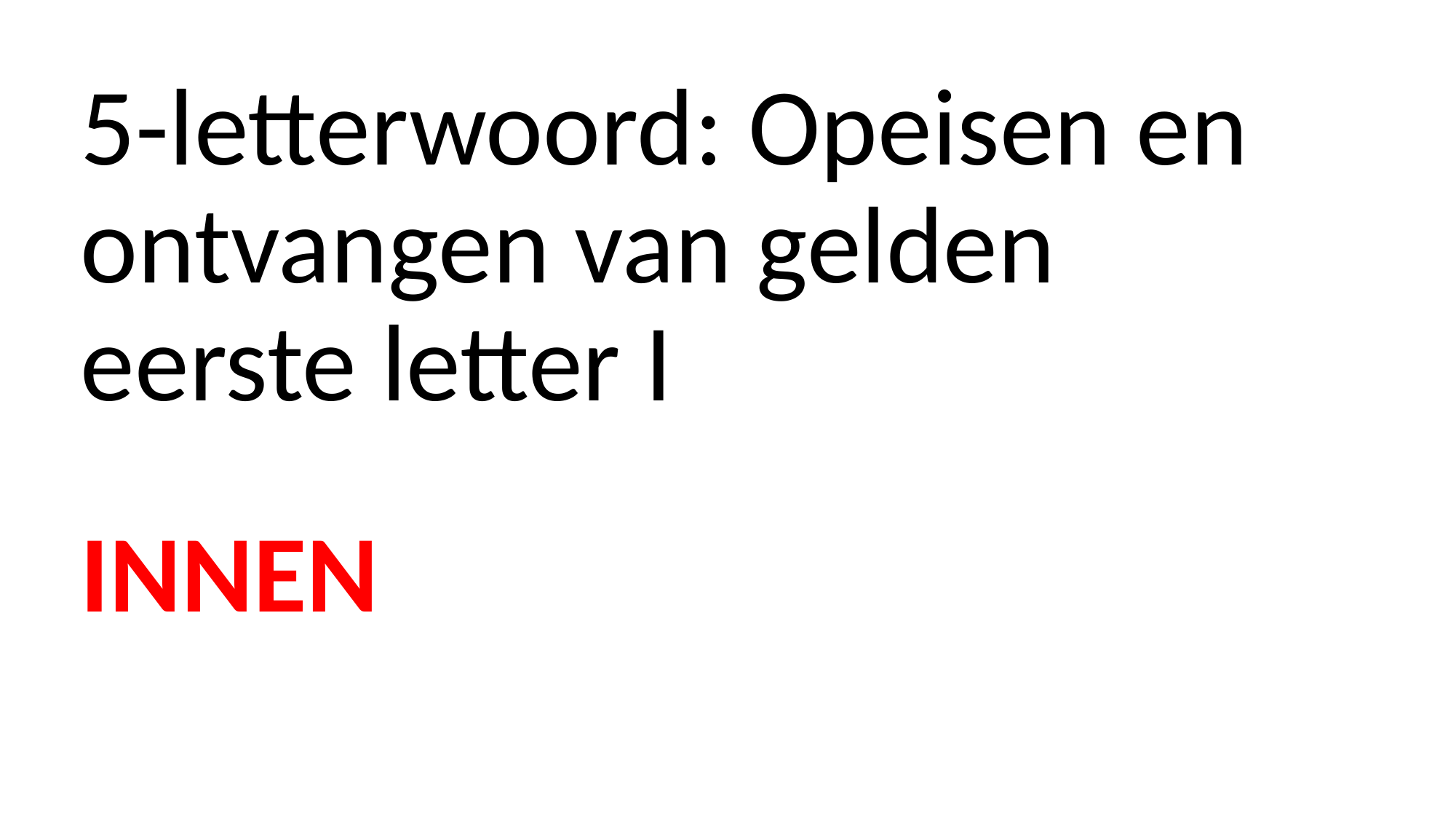

# 5-letterwoord: Opeisen en ontvangen van gelden eerste letter I
INNEN